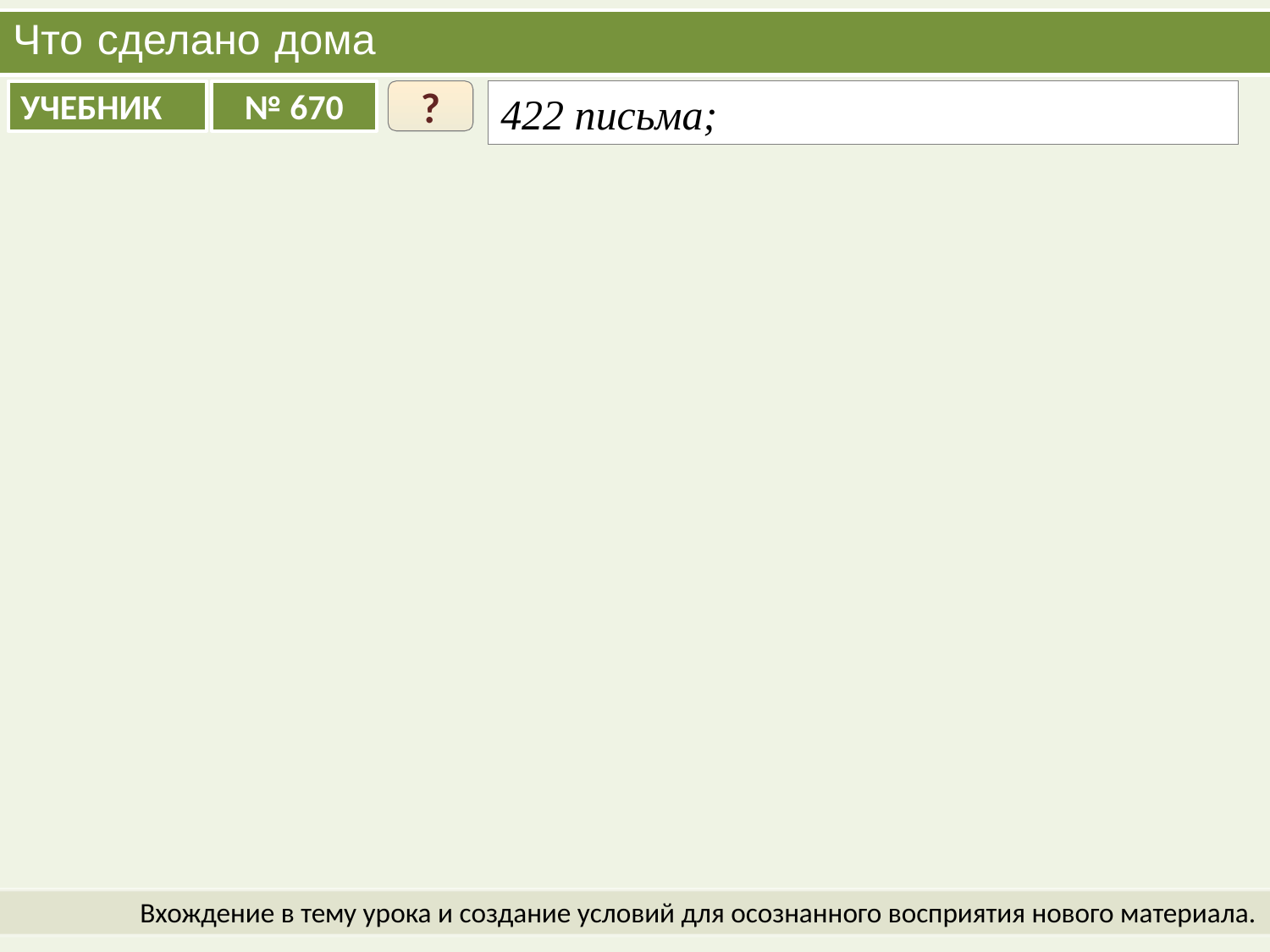

# Что сделано дома

УЧЕБНИК
№ 670
?
422 письма;
Вхождение в тему урока и создание условий для осознанного восприятия нового материала.